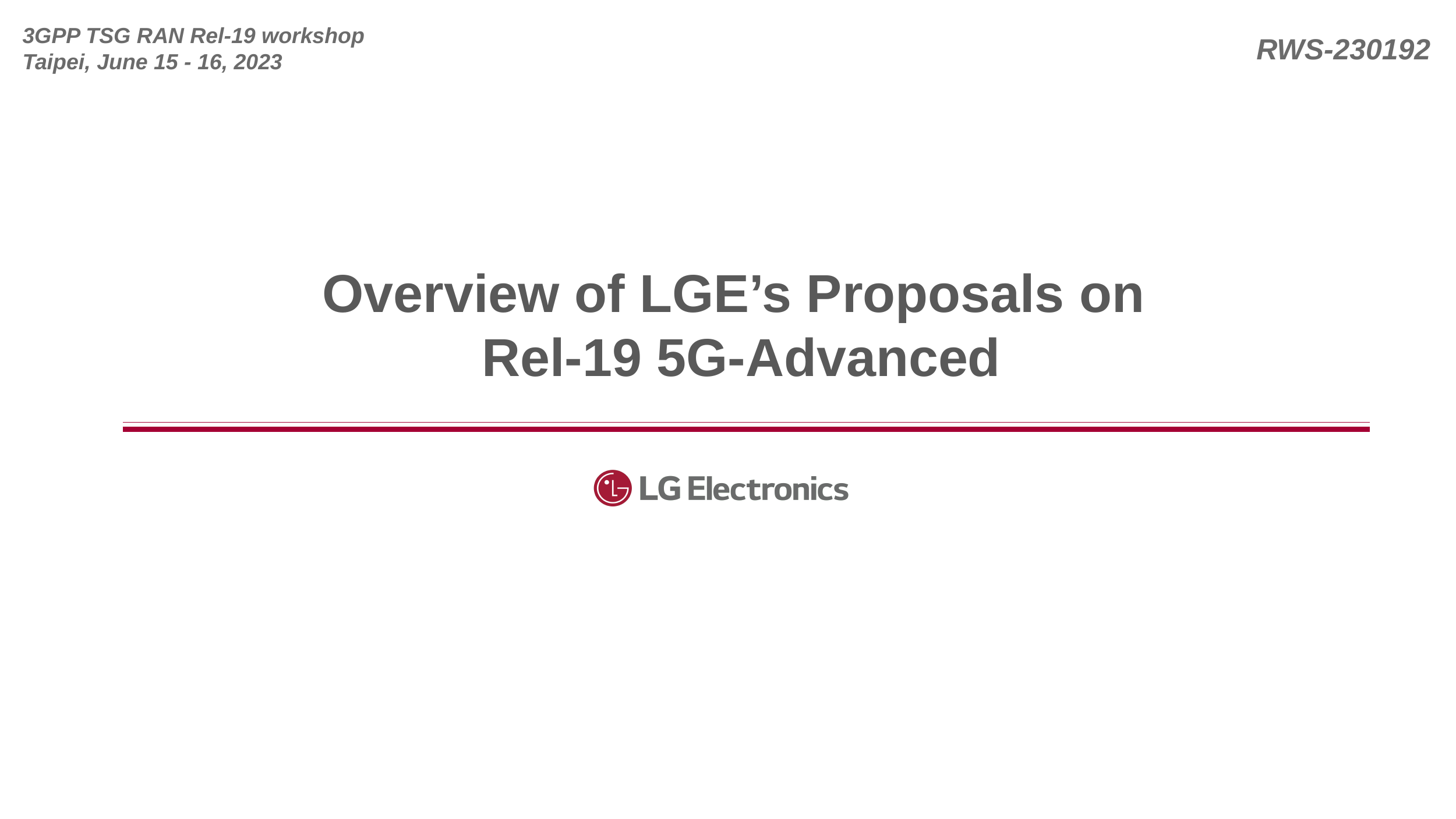

# Overview of LGE’s Proposals on Rel-19 5G-Advanced